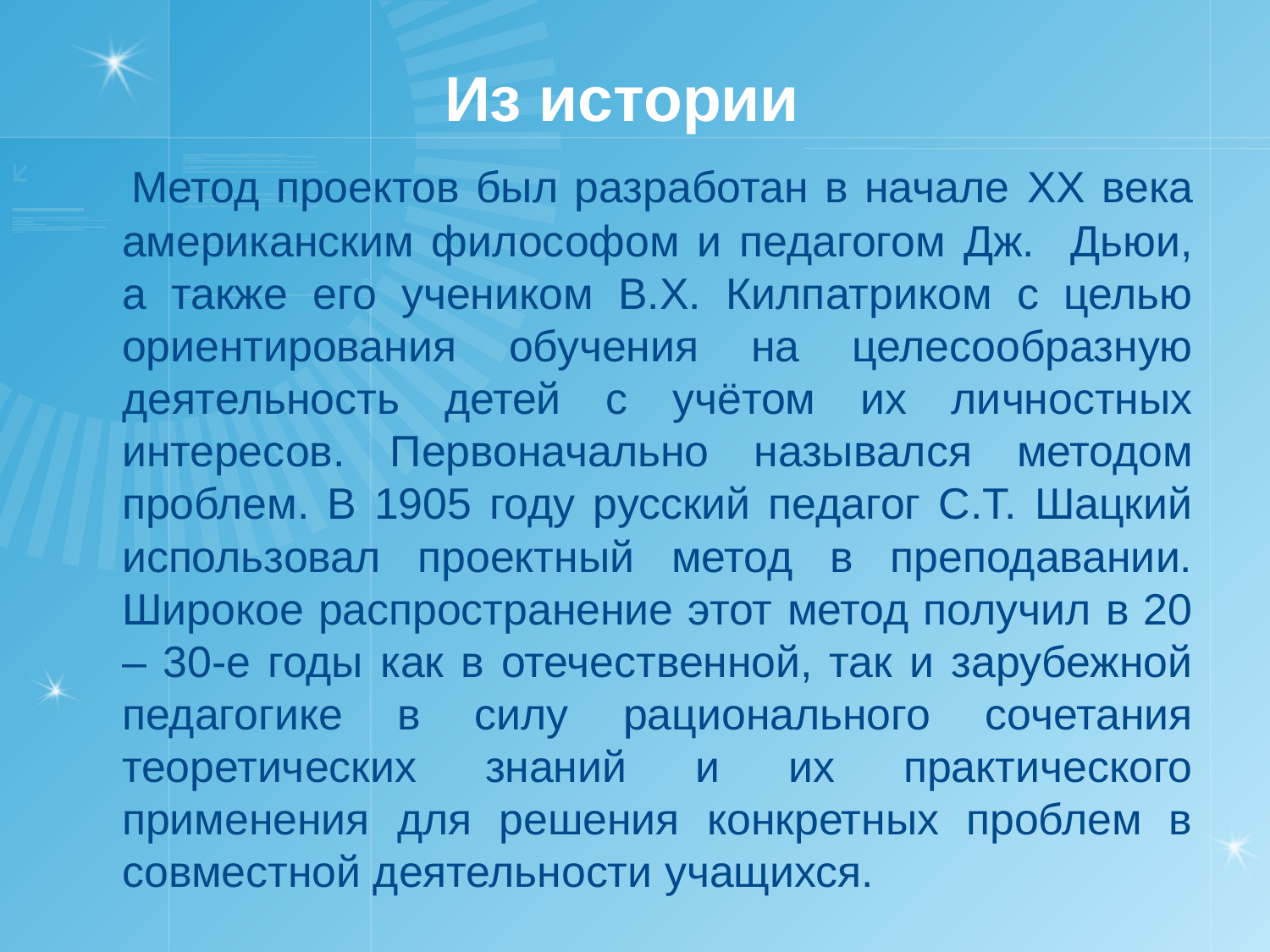

# Из истории
   Метод проектов был разработан в начале XX века американским философом и педагогом Дж.  Дьюи, а также его учеником В.Х. Килпатриком с целью ориентирования обучения на целесообразную деятельность детей с учётом их личностных интересов. Первоначально назывался методом проблем. В 1905 году русский педагог С.Т. Шацкий использовал проектный метод в преподавании. Широкое распространение этот метод получил в 20 – 30-е годы как в отечественной, так и зарубежной педагогике в силу рационального сочетания теоретических знаний и их практического применения для решения конкретных проблем в совместной деятельности учащихся.